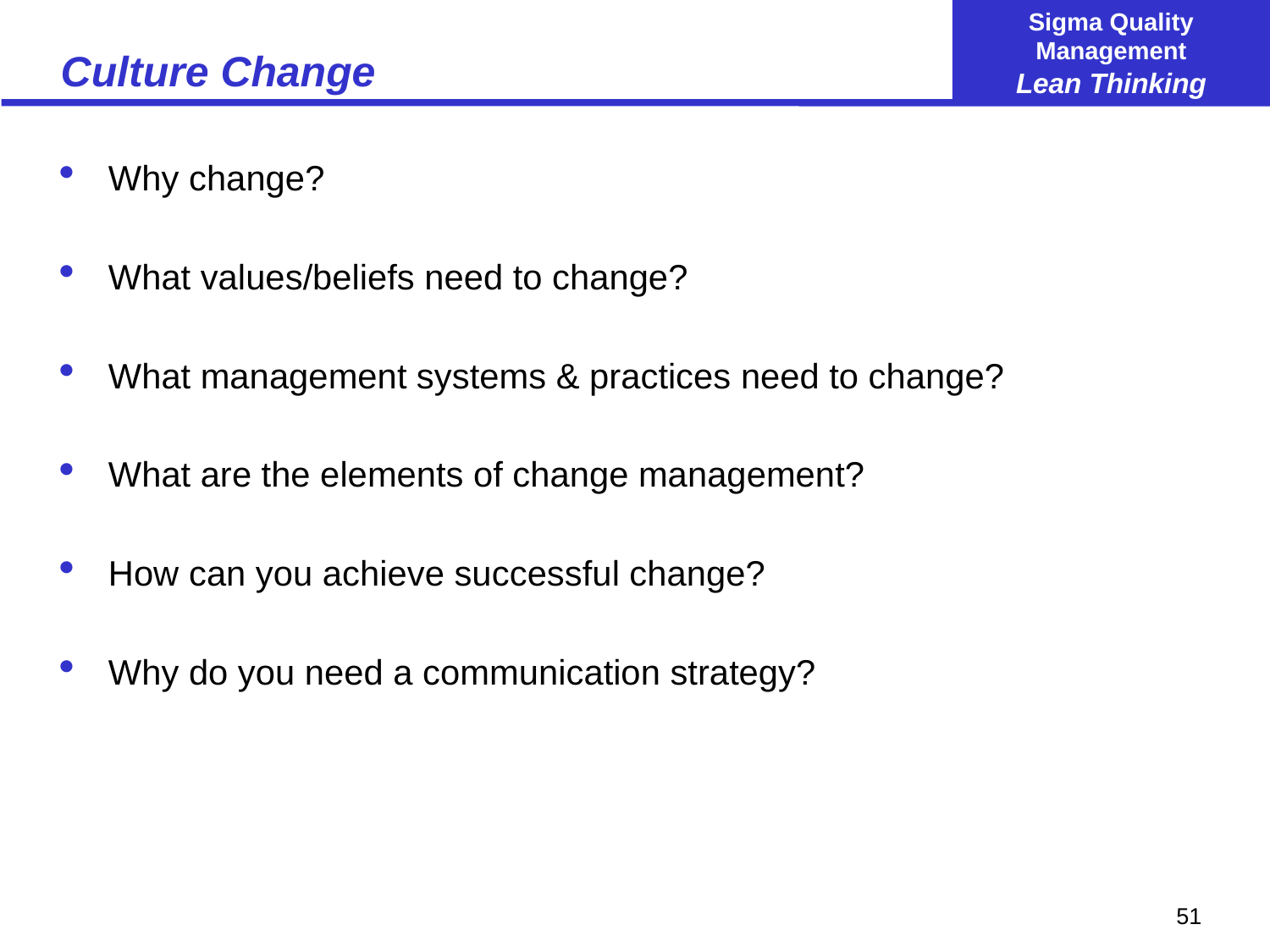

# Culture Change
Why change?

What values/beliefs need to change?

What management systems & practices need to change?

What are the elements of change management?

How can you achieve successful change?

Why do you need a communication strategy?